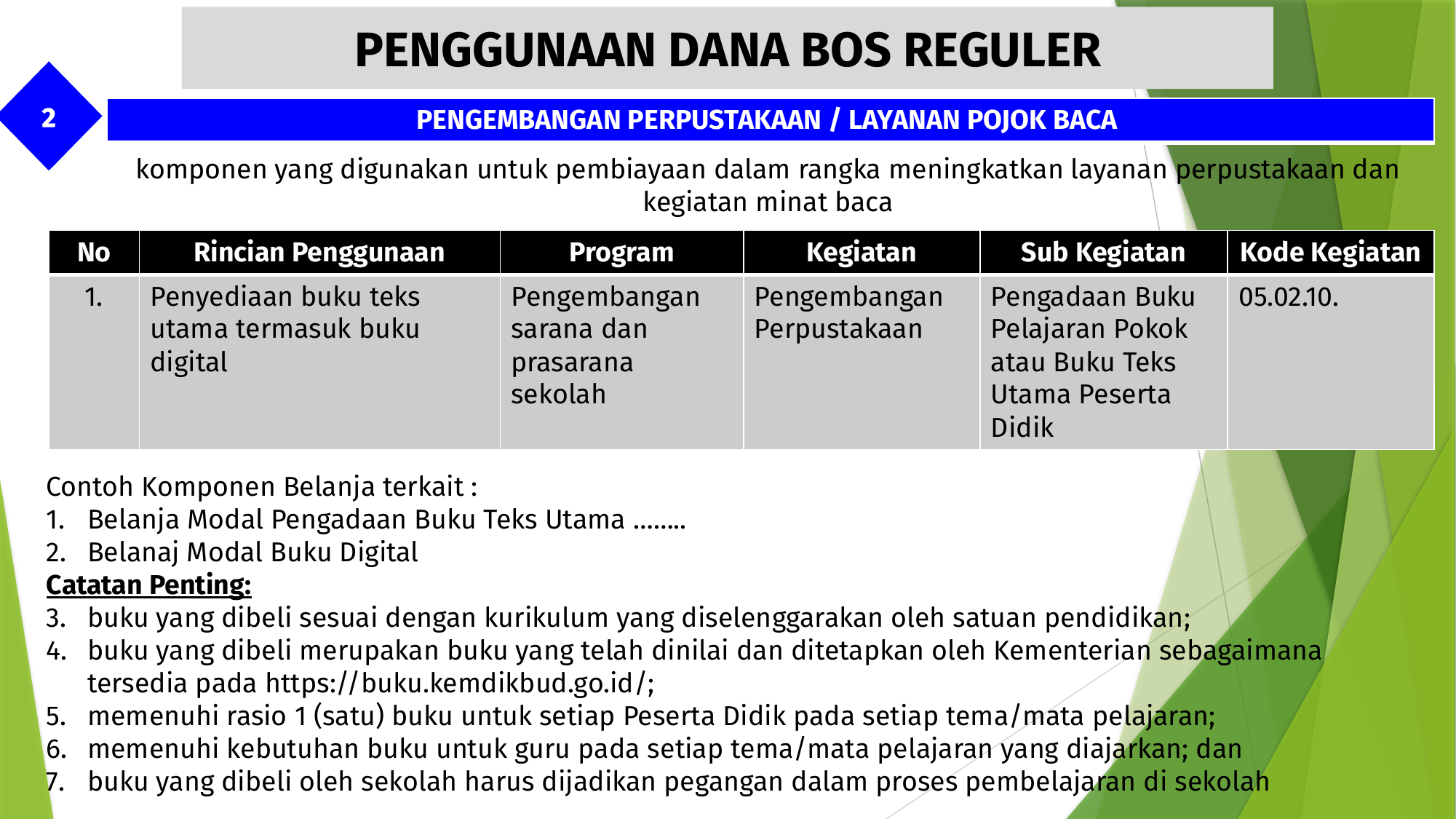

PENGGUNAAN DANA BOS REGULER
2
| PENGEMBANGAN PERPUSTAKAAN / LAYANAN POJOK BACA |
| --- |
komponen yang digunakan untuk pembiayaan dalam rangka meningkatkan layanan perpustakaan dan kegiatan minat baca
| No | Rincian Penggunaan | Program | Kegiatan | Sub Kegiatan | Kode Kegiatan |
| --- | --- | --- | --- | --- | --- |
| 1. | Penyediaan buku teks utama termasuk buku digital | Pengembangan sarana dan prasarana sekolah | Pengembangan Perpustakaan | Pengadaan Buku Pelajaran Pokok atau Buku Teks Utama Peserta Didik | 05.02.10. |
Contoh Komponen Belanja terkait :
Belanja Modal Pengadaan Buku Teks Utama ……..
Belanaj Modal Buku Digital
Catatan Penting:
buku yang dibeli sesuai dengan kurikulum yang diselenggarakan oleh satuan pendidikan;
buku yang dibeli merupakan buku yang telah dinilai dan ditetapkan oleh Kementerian sebagaimana tersedia pada https://buku.kemdikbud.go.id/;
memenuhi rasio 1 (satu) buku untuk setiap Peserta Didik pada setiap tema/mata pelajaran;
memenuhi kebutuhan buku untuk guru pada setiap tema/mata pelajaran yang diajarkan; dan
buku yang dibeli oleh sekolah harus dijadikan pegangan dalam proses pembelajaran di sekolah